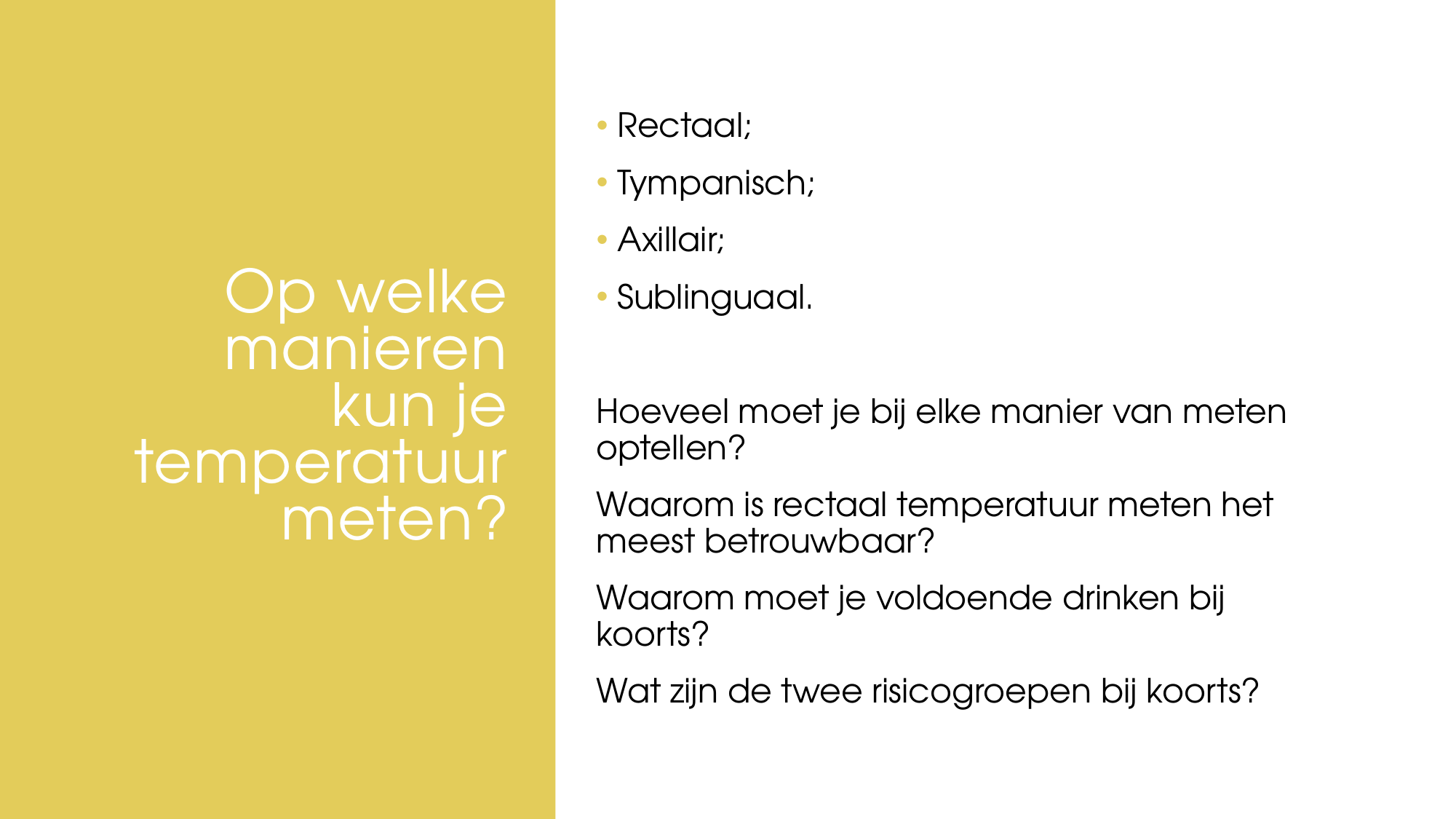

# Op welke manieren kun je temperatuur meten?
 Rectaal;
 Tympanisch;
 Axillair;
 Sublinguaal.

Hoeveel moet je bij elke manier van meten optellen?
Waarom is rectaal temperatuur meten het meest betrouwbaar?
Waarom moet je voldoende drinken bij koorts?
Wat zijn de twee risicogroepen bij koorts?